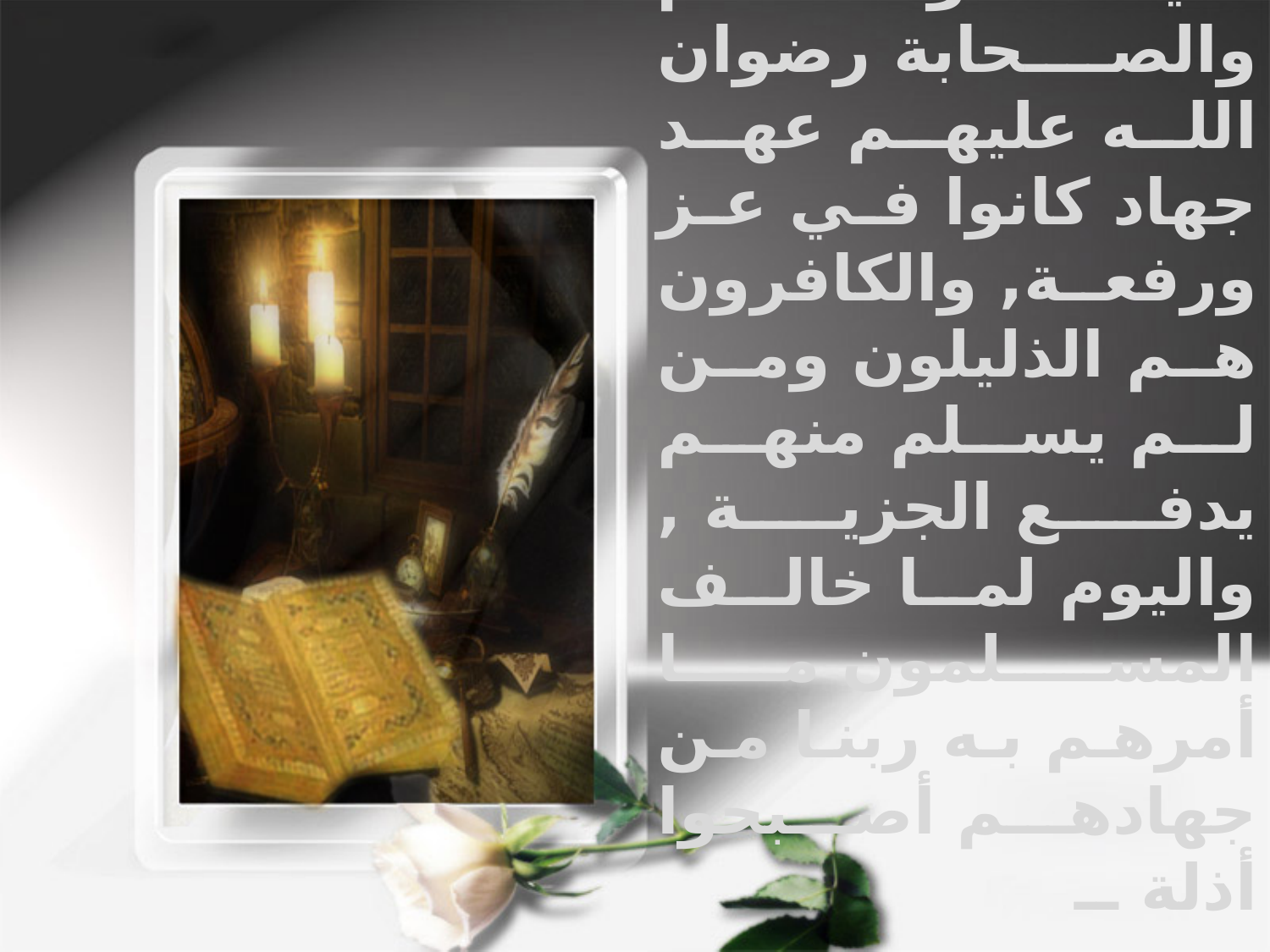

ــ لما كان عهد الرسول صلى الله عليه وسلم والصحابة رضوان الله عليهم عهد جهاد كانوا في عز ورفعة, والكافرون هم الذليلون ومن لم يسلم منهم يدفع الجزية , واليوم لما خالف المسلمون ما أمرهم به ربنا من جهادهم أصبحوا أذلة ــ